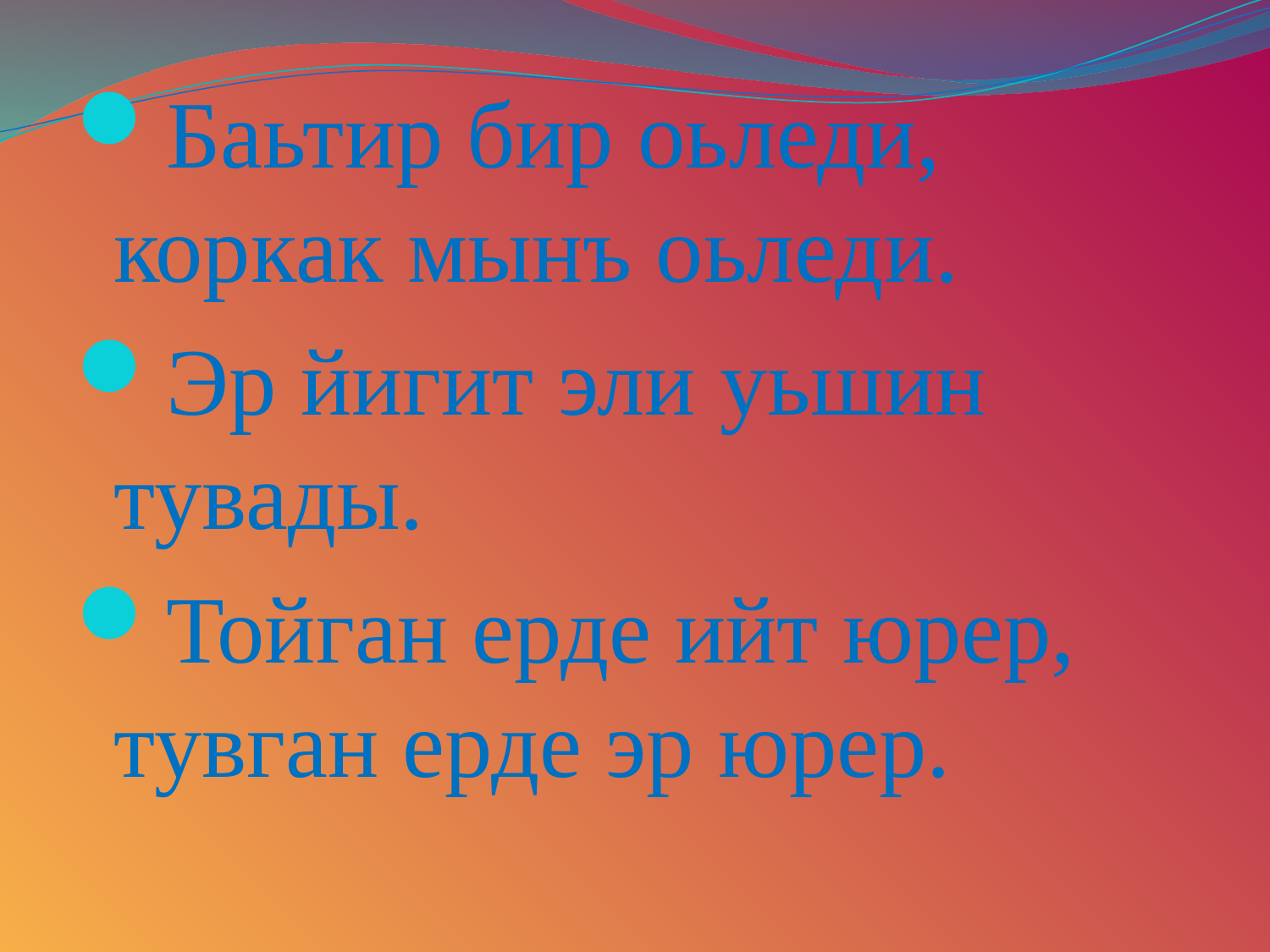

Баьтир бир оьледи, коркак мынъ оьледи.
Эр йигит эли уьшин тувады.
Тойган ерде ийт юрер, тувган ерде эр юрер.